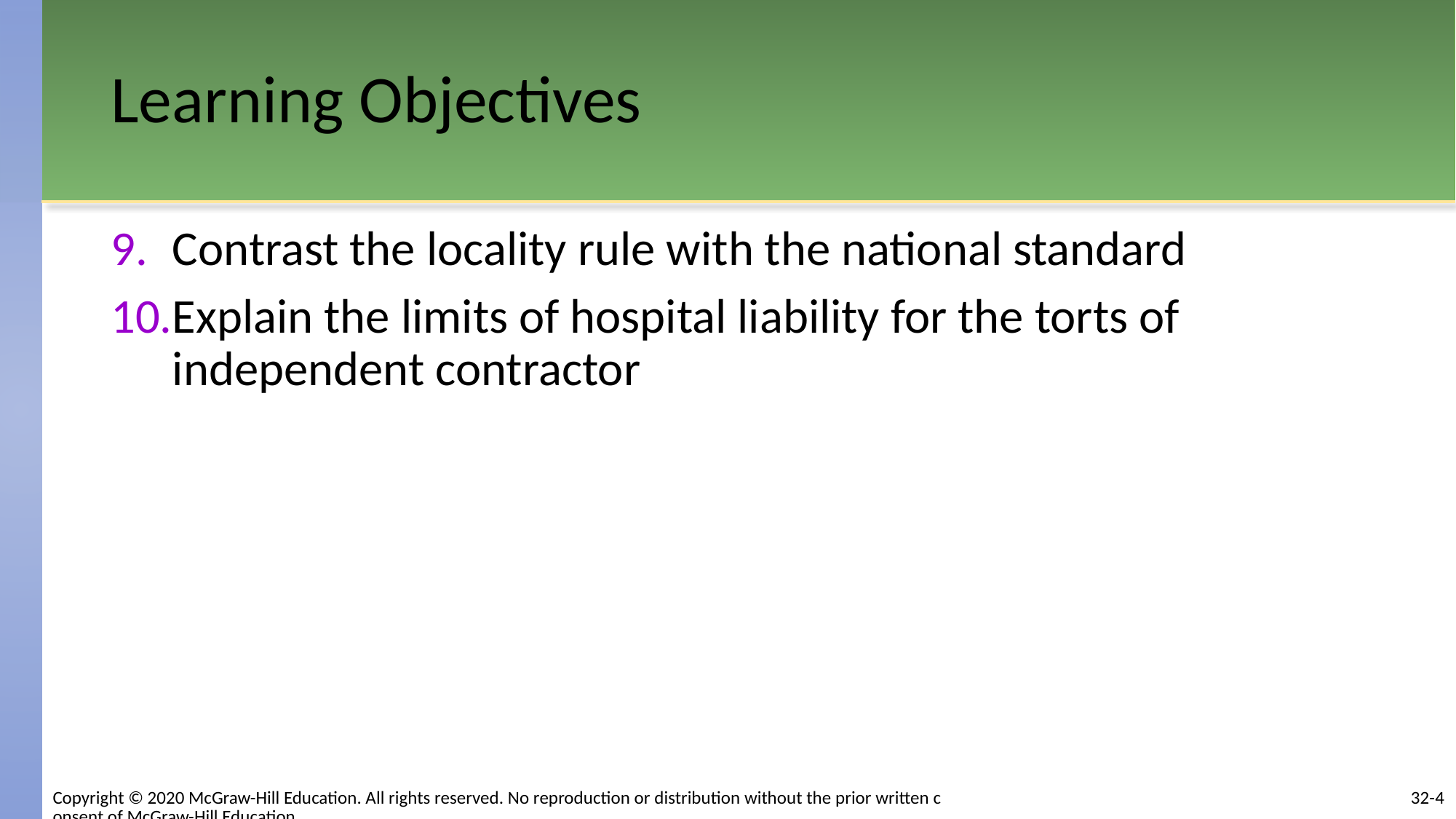

# Learning Objectives
Contrast the locality rule with the national standard
Explain the limits of hospital liability for the torts of independent contractor
32-4
Copyright © 2020 McGraw-Hill Education. All rights reserved. No reproduction or distribution without the prior written consent of McGraw-Hill Education.